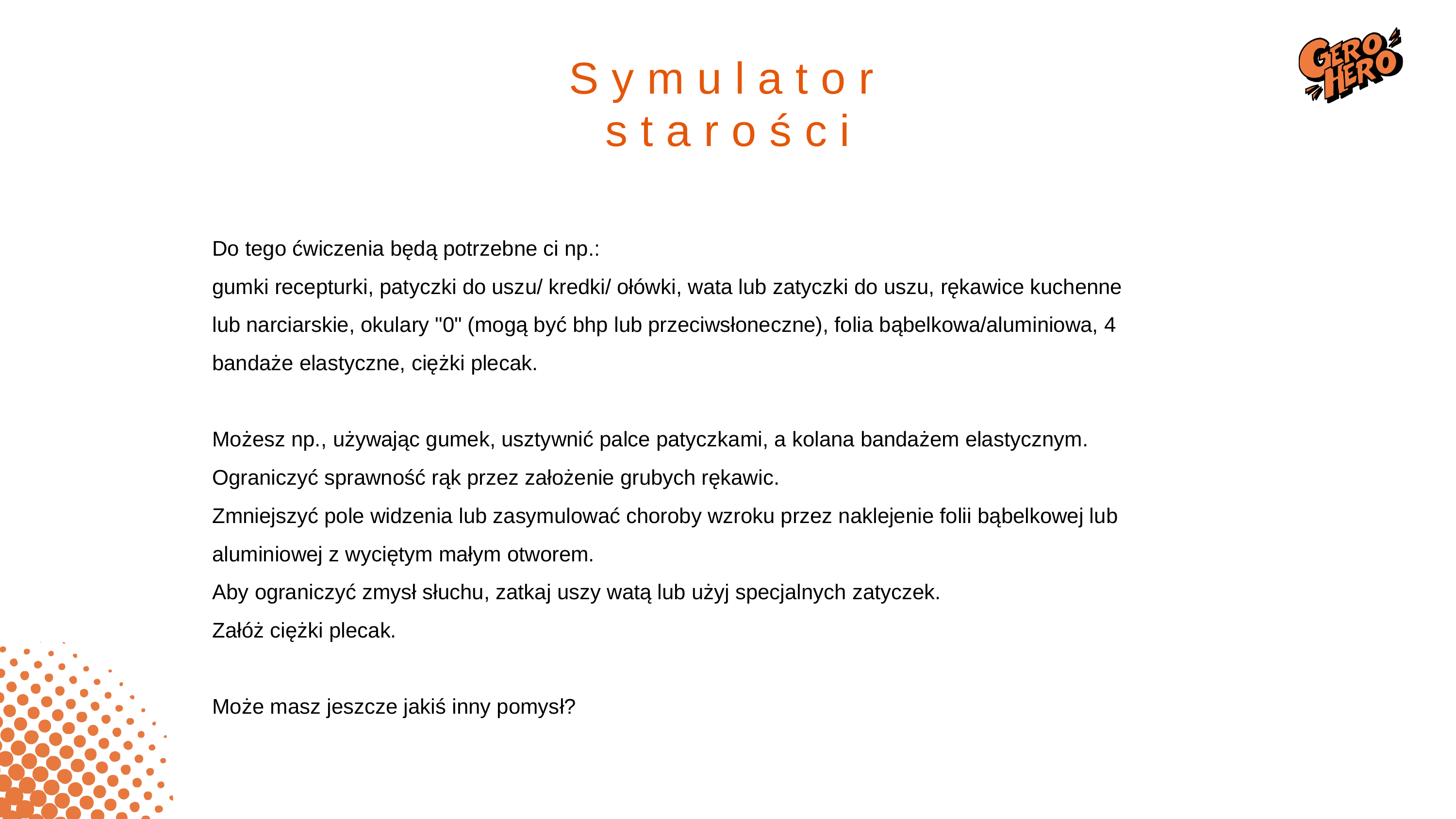

Symulator starości

Do tego ćwiczenia będą potrzebne ci np.:
gumki recepturki, patyczki do uszu/ kredki/ ołówki, wata lub zatyczki do uszu, rękawice kuchenne lub narciarskie, okulary "0" (mogą być bhp lub przeciwsłoneczne), folia bąbelkowa/aluminiowa, 4 bandaże elastyczne, ciężki plecak.

Możesz np., używając gumek, usztywnić palce patyczkami, a kolana bandażem elastycznym.
Ograniczyć sprawność rąk przez założenie grubych rękawic.
Zmniejszyć pole widzenia lub zasymulować choroby wzroku przez naklejenie folii bąbelkowej lub aluminiowej z wyciętym małym otworem.
Aby ograniczyć zmysł słuchu, zatkaj uszy watą lub użyj specjalnych zatyczek.
Załóż ciężki plecak.

Może masz jeszcze jakiś inny pomysł?